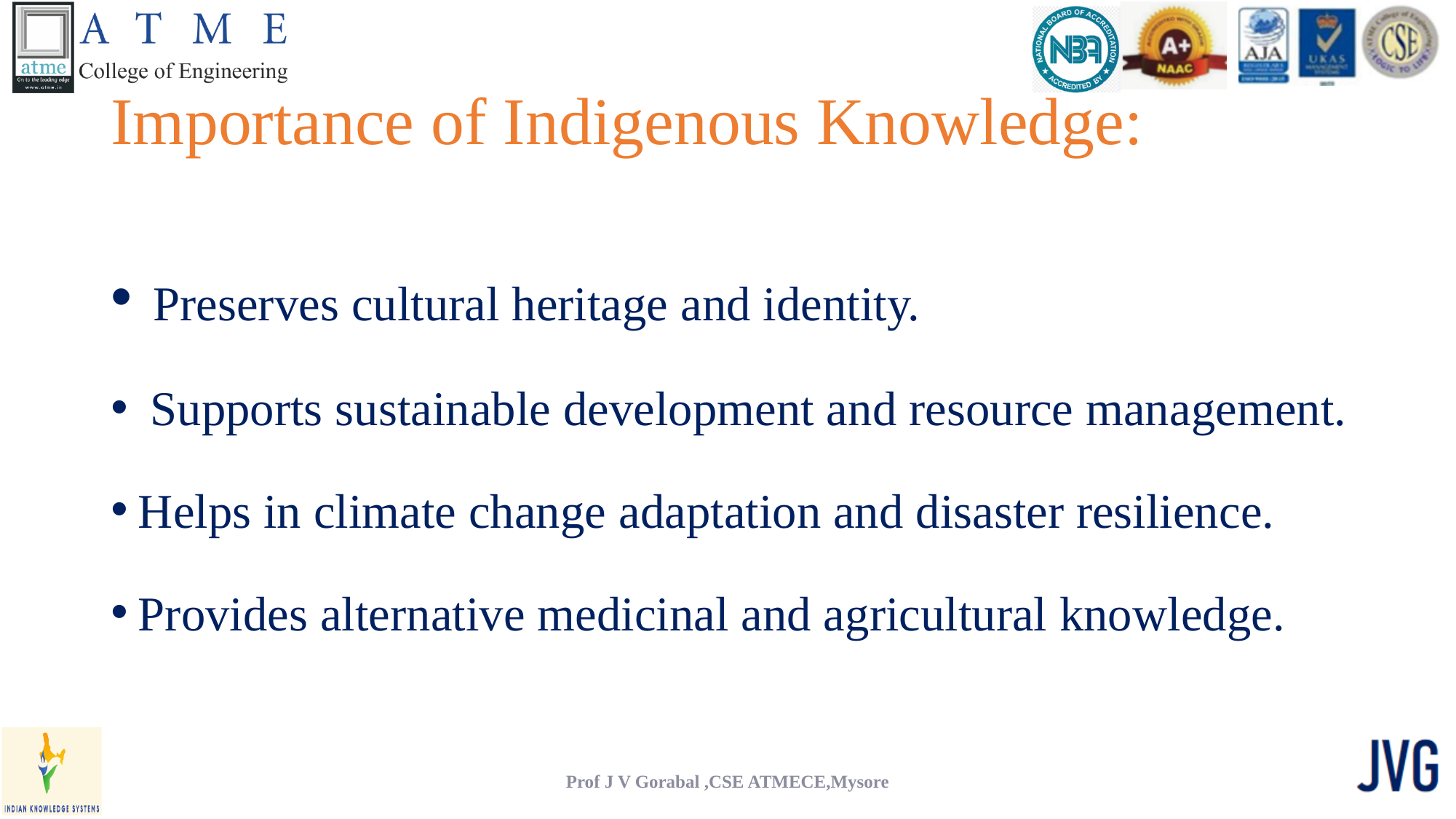

# Importance of Indigenous Knowledge:
 Preserves cultural heritage and identity.
 Supports sustainable development and resource management.
Helps in climate change adaptation and disaster resilience.
Provides alternative medicinal and agricultural knowledge.

Prof J V Gorabal ,CSE ATMECE,Mysore